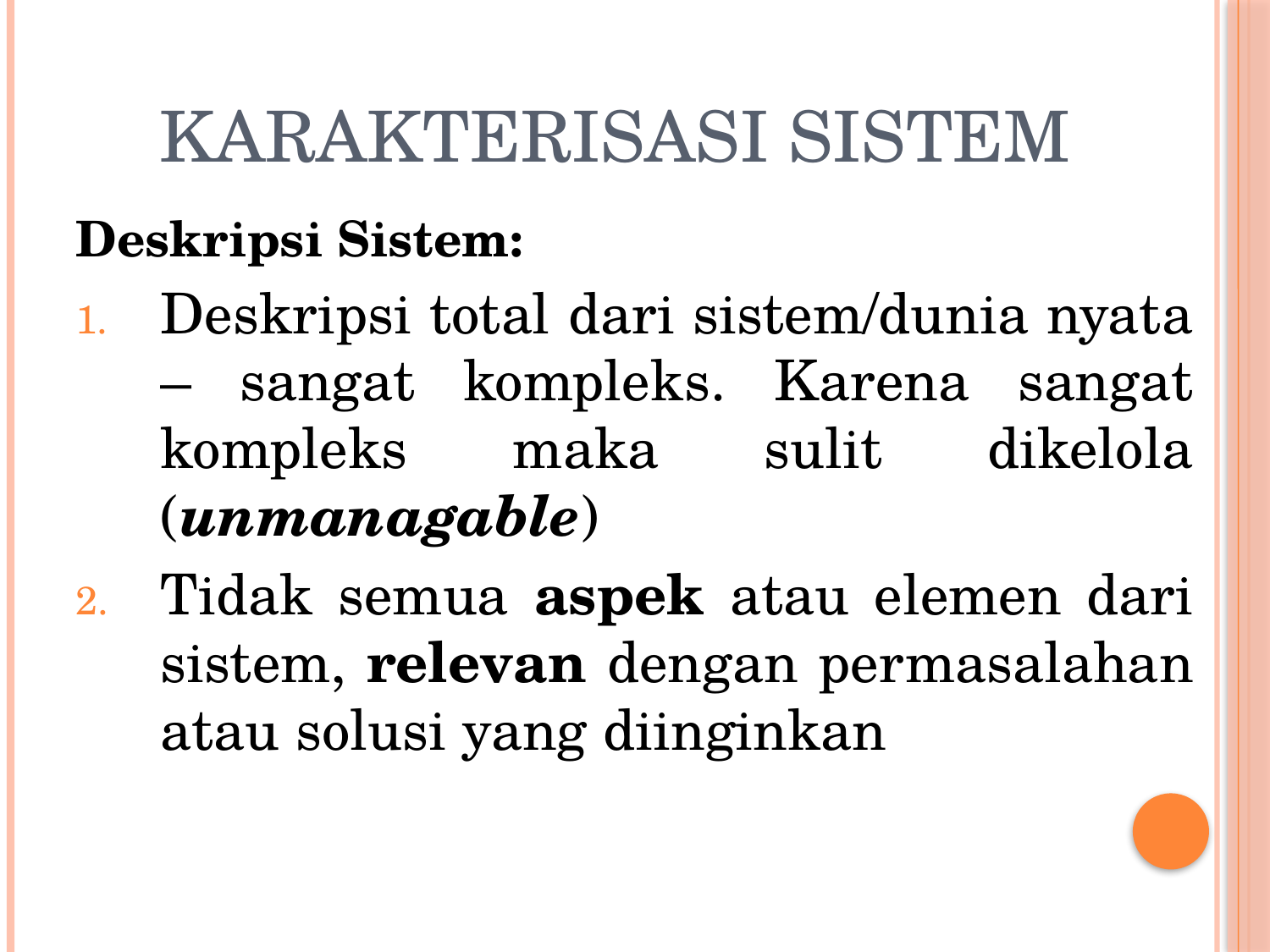

# Karakterisasi Sistem
Deskripsi Sistem:
Deskripsi total dari sistem/dunia nyata – sangat kompleks. Karena sangat kompleks maka sulit dikelola (unmanagable)
Tidak semua aspek atau elemen dari sistem, relevan dengan permasalahan atau solusi yang diinginkan